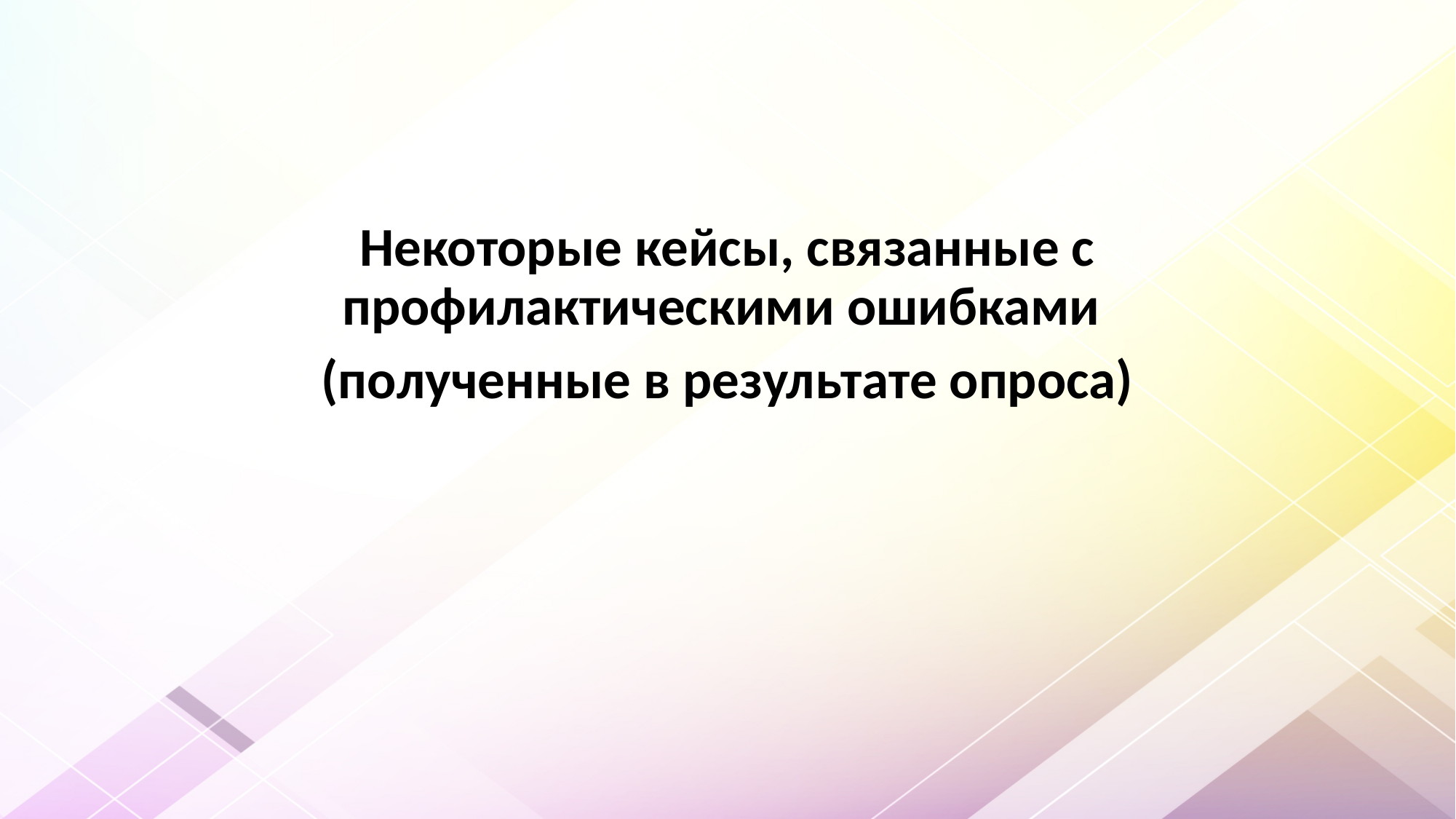

Некоторые кейсы, связанные с профилактическими ошибками
(полученные в результате опроса)